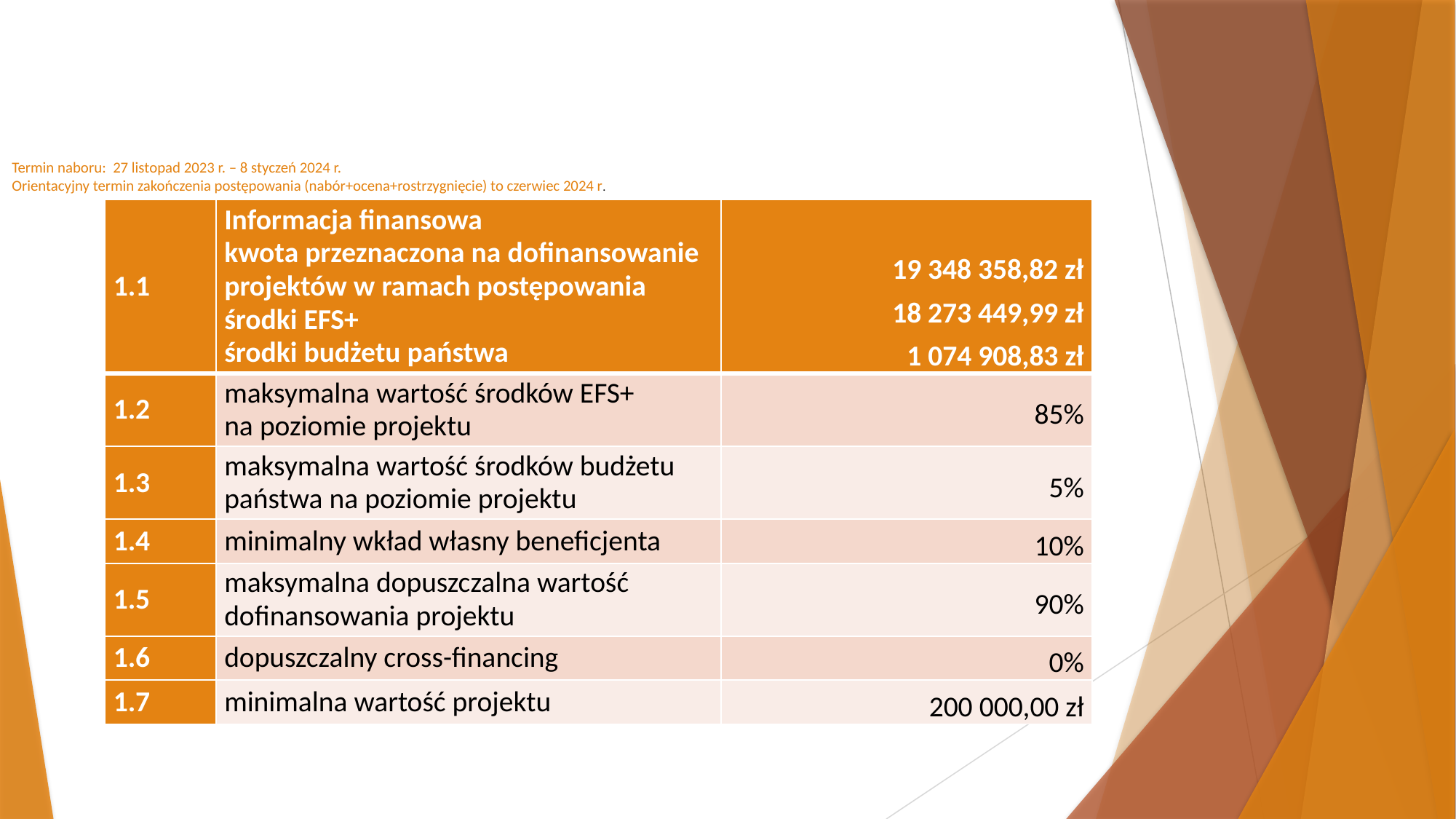

# Termin naboru:  27 listopad 2023 r. – 8 styczeń 2024 r. Orientacyjny termin zakończenia postępowania (nabór+ocena+rostrzygnięcie) to czerwiec 2024 r.
| 1.1 | Informacja finansowa kwota przeznaczona na dofinansowanie projektów w ramach postępowania środki EFS+ środki budżetu państwa | 19 348 358,82 zł 18 273 449,99 zł 1 074 908,83 zł |
| --- | --- | --- |
| 1.2 | maksymalna wartość środków EFS+ na poziomie projektu | 85% |
| 1.3 | maksymalna wartość środków budżetu państwa na poziomie projektu | 5% |
| 1.4 | minimalny wkład własny beneficjenta | 10% |
| 1.5 | maksymalna dopuszczalna wartość dofinansowania projektu | 90% |
| 1.6 | dopuszczalny cross-financing | 0% |
| 1.7 | minimalna wartość projektu | 200 000,00 zł |